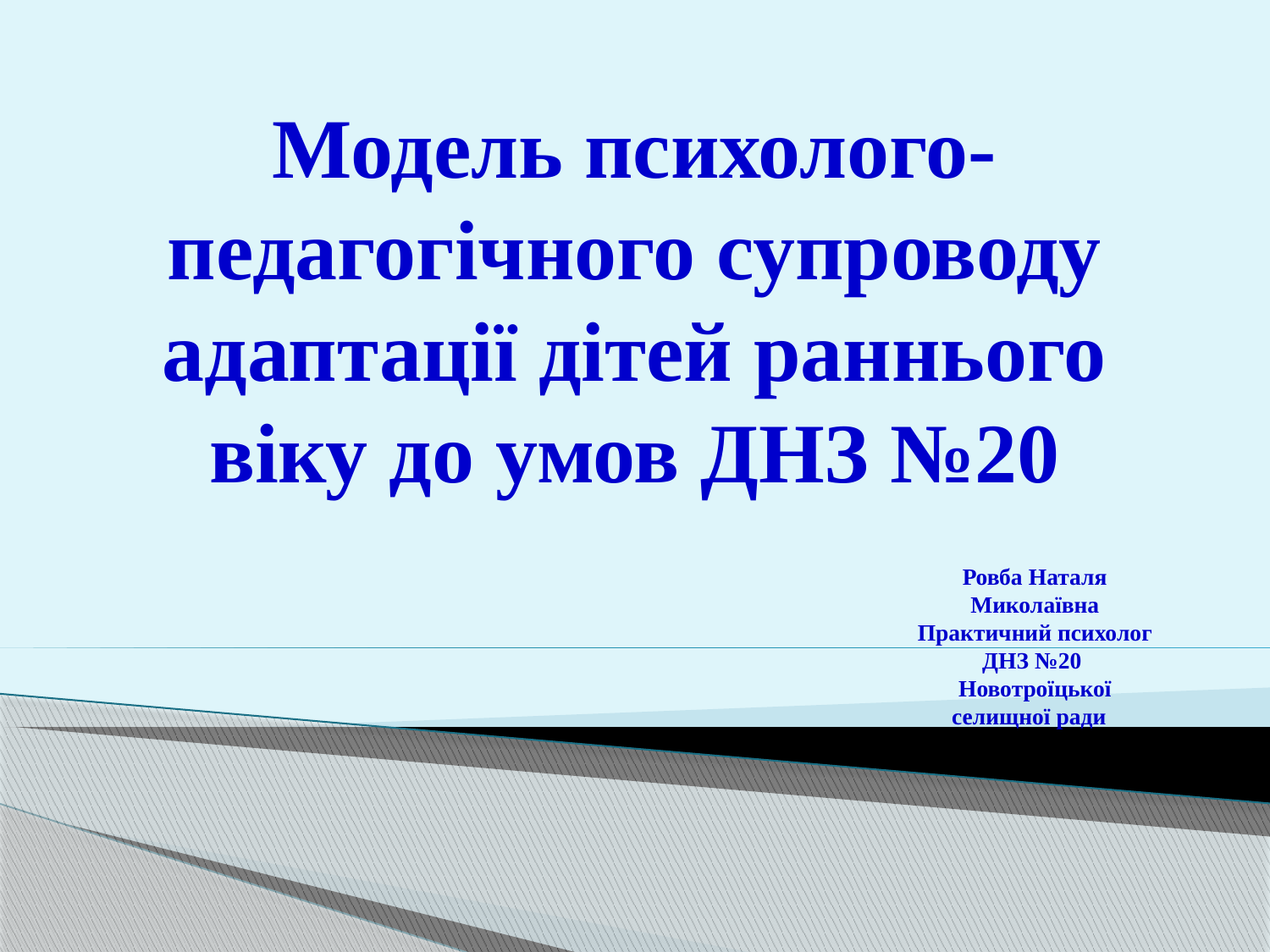

# Модель психолого-педагогічного супроводу адаптації дітей раннього віку до умов ДНЗ №20

Ровба Наталя Миколаївна
Практичний психолог
ДНЗ №20
Новотроїцької селищної ради